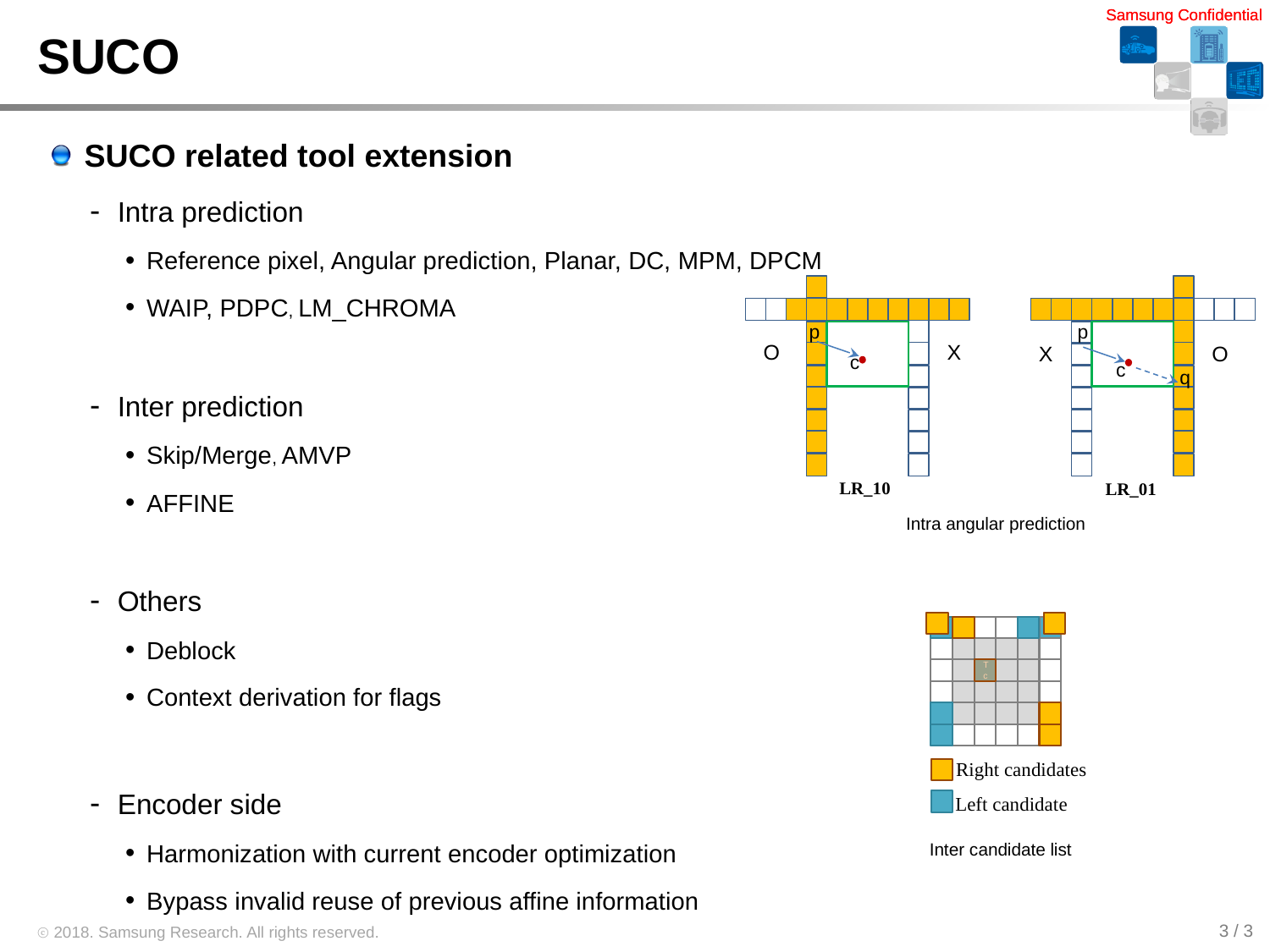

# SUCO
SUCO related tool extension
Intra prediction
Reference pixel, Angular prediction, Planar, DC, MPM, DPCM
WAIP, PDPC, LM_CHROMA

Inter prediction
Skip/Merge, AMVP
AFFINE

Others
Deblock
Context derivation for flags

Encoder side
Harmonization with current encoder optimization
Bypass invalid reuse of previous affine information

p
p

O
X
X
O

c
c

q

LR_10
LR_01
Intra angular prediction

Tc

H

Right candidates

Left candidate

Inter candidate list
3 / 3